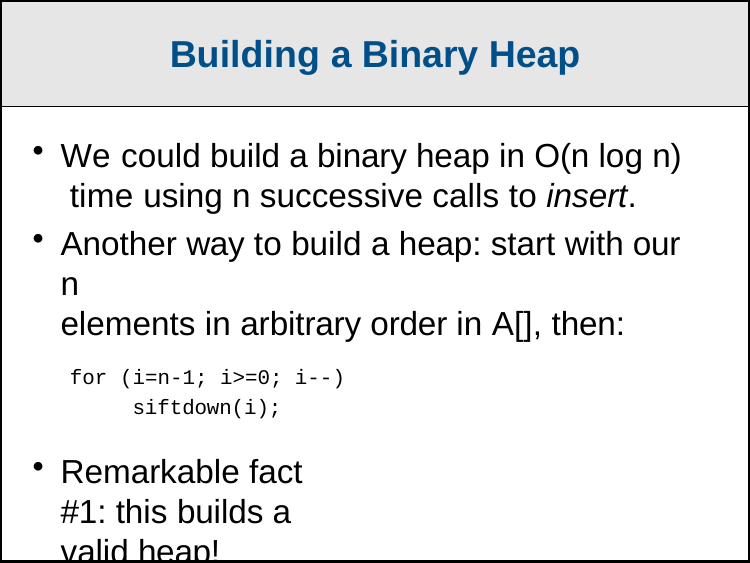

Building a Binary Heap
We could build a binary heap in O(n log n)  time using n successive calls to insert.
Another way to build a heap: start with our n
elements in arbitrary order in A[], then:
for (i=n-1; i>=0; i--)  siftdown(i);

Remarkable fact #1: this builds a valid heap!
Remarkable fact #2: this runs in only O(n)  time!